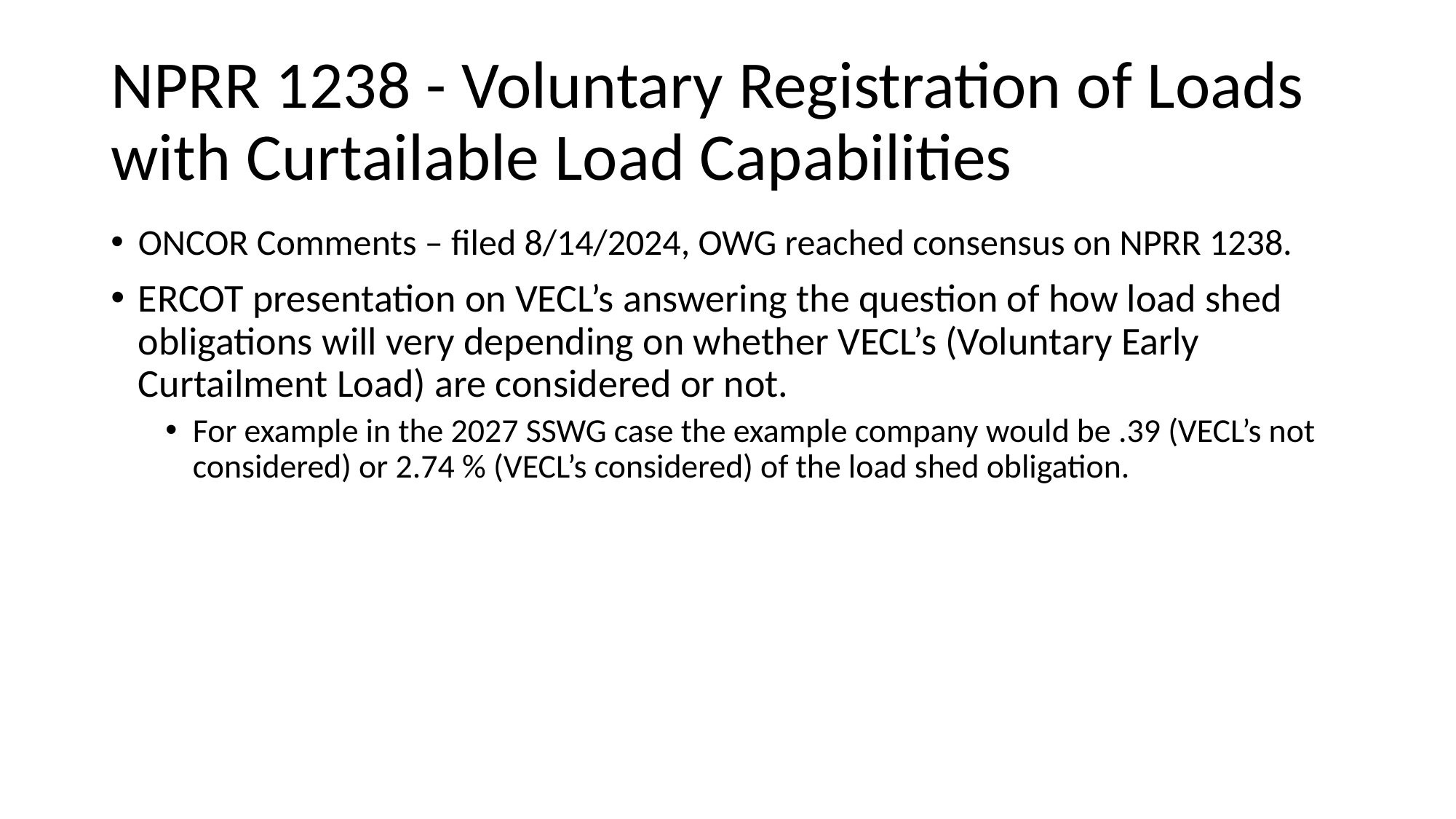

# NPRR 1238 - Voluntary Registration of Loads with Curtailable Load Capabilities
ONCOR Comments – filed 8/14/2024, OWG reached consensus on NPRR 1238.
ERCOT presentation on VECL’s answering the question of how load shed obligations will very depending on whether VECL’s (Voluntary Early Curtailment Load) are considered or not.
For example in the 2027 SSWG case the example company would be .39 (VECL’s not considered) or 2.74 % (VECL’s considered) of the load shed obligation.